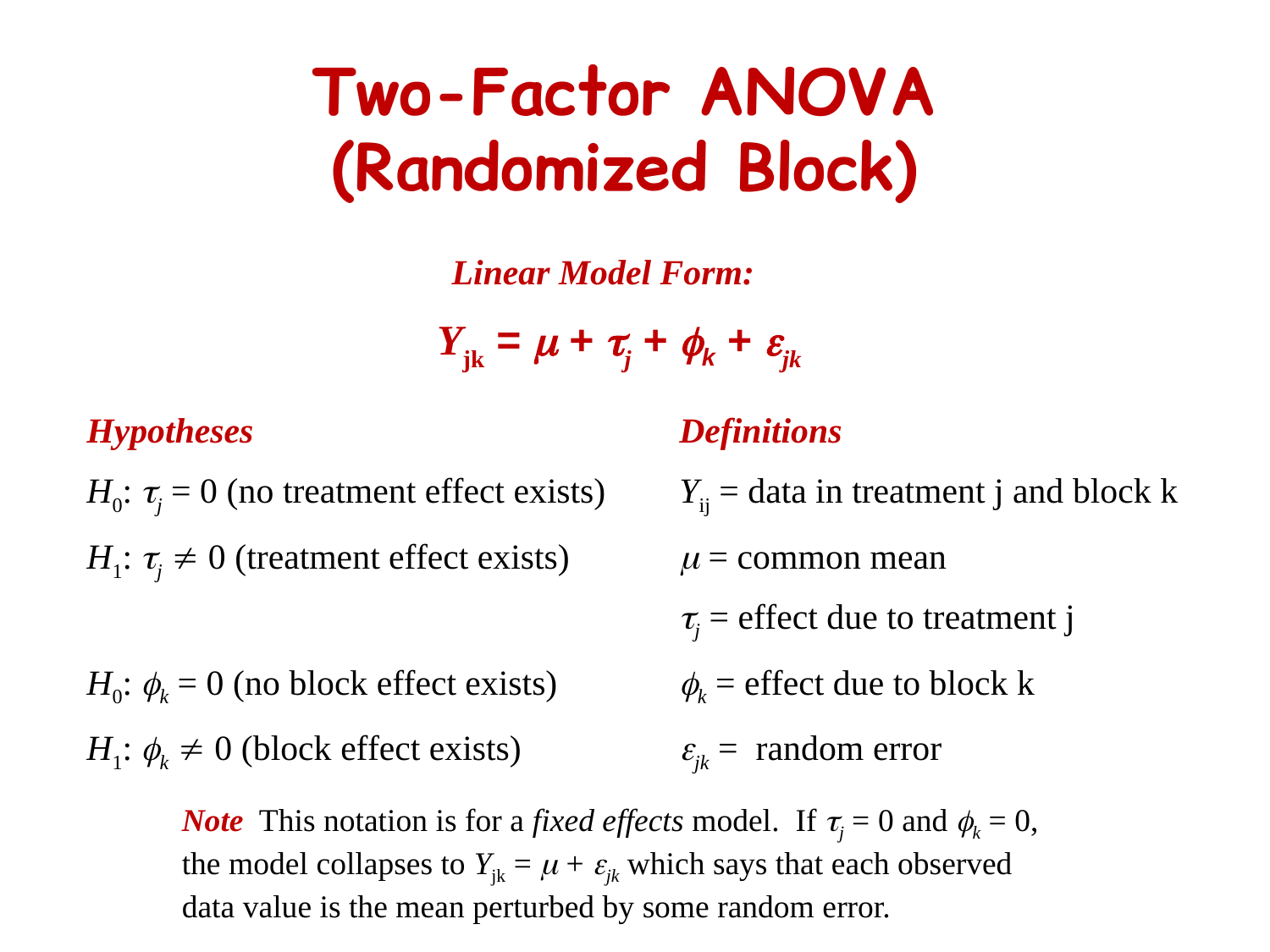

# Two-Factor ANOVA (Randomized Block)
Linear Model Form:
   Yjk = μ + τj + φk + εjk
Hypotheses
H0: τj = 0 (no treatment effect exists)
H1: τj ≠ 0 (treatment effect exists)

H0: φk = 0 (no block effect exists)
H1: φk ≠ 0 (block effect exists)
Definitions
Yij = data in treatment j and block k
μ = common mean
τj = effect due to treatment j
φk = effect due to block k
εjk =  random error
Note  This notation is for a fixed effects model.  If τj = 0 and φk = 0, the model collapses to Yjk = μ + εjk which says that each observed data value is the mean perturbed by some random error.